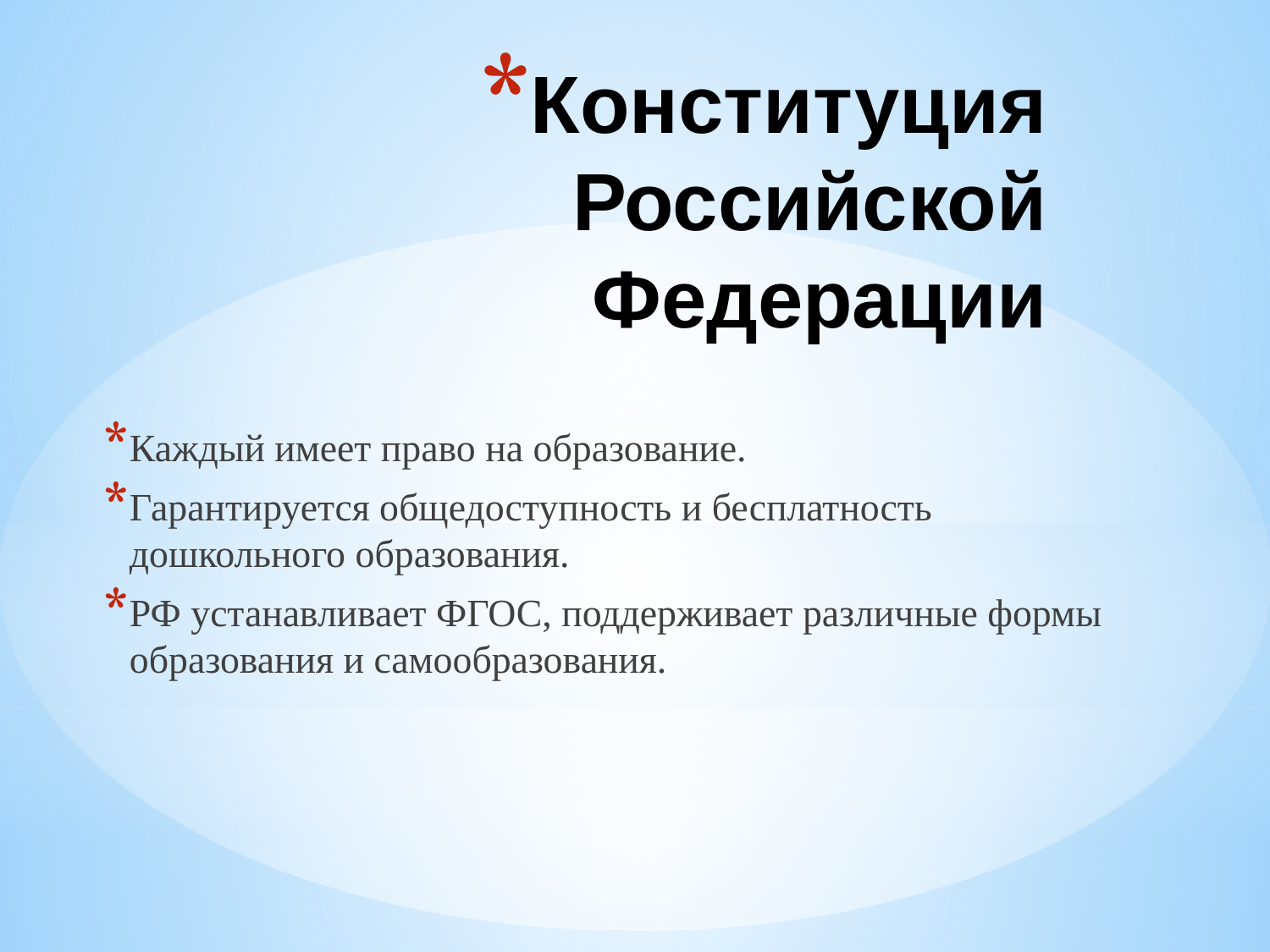

# Конституция Российской Федерации
Каждый имеет право на образование.
Гарантируется общедоступность и бесплатность дошкольного образования.
РФ устанавливает ФГОС, поддерживает различные формы образования и самообразования.